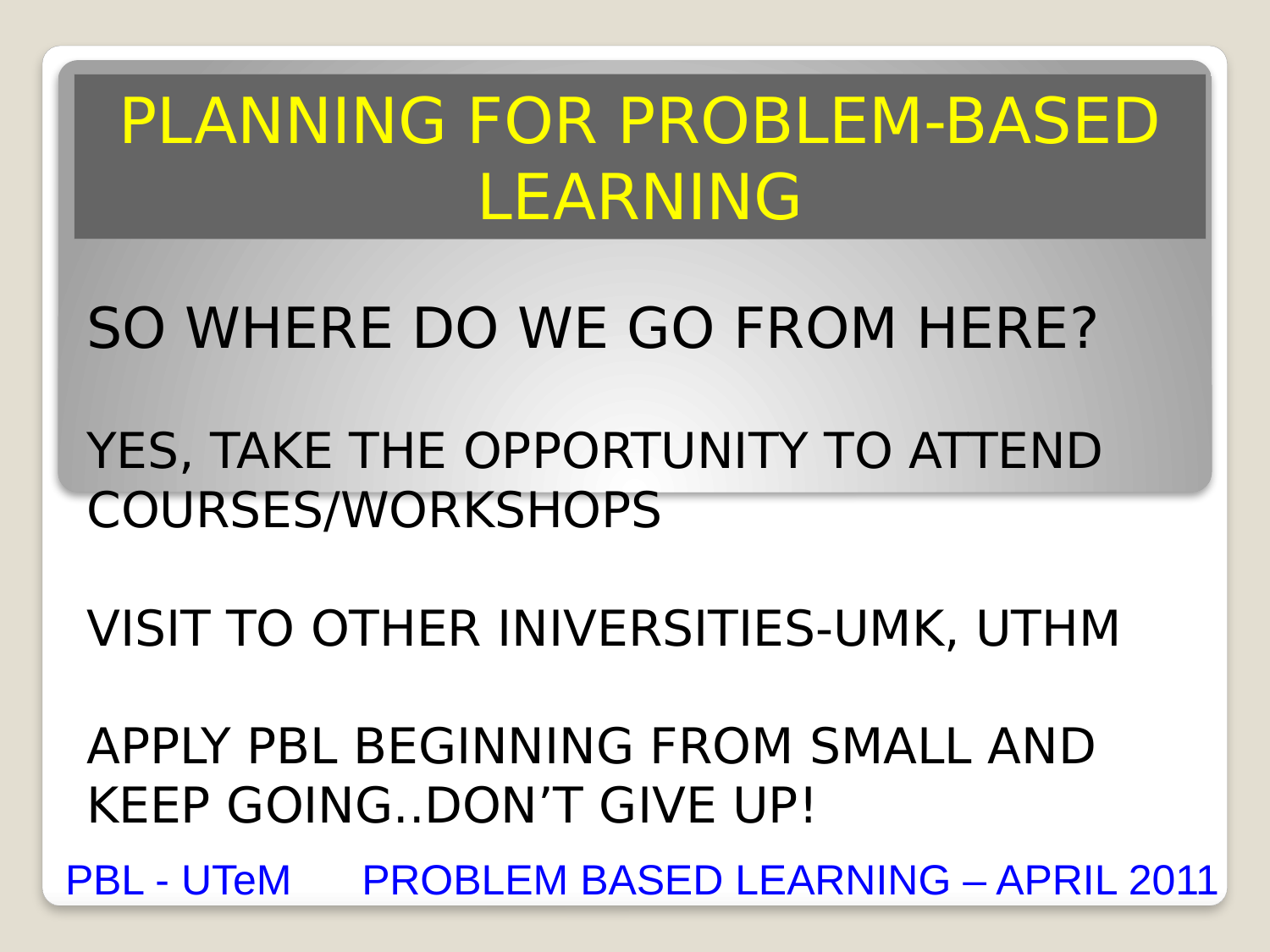

PLANNING FOR PROBLEM-BASED LEARNING
SO WHERE DO WE GO FROM HERE?

YES, TAKE THE OPPORTUNITY TO ATTEND COURSES/WORKSHOPS

VISIT TO OTHER INIVERSITIES-UMK, UTHM

APPLY PBL BEGINNING FROM SMALL AND KEEP GOING..DON’T GIVE UP!
PBL - UTeM
PROBLEM BASED LEARNING – APRIL 2011